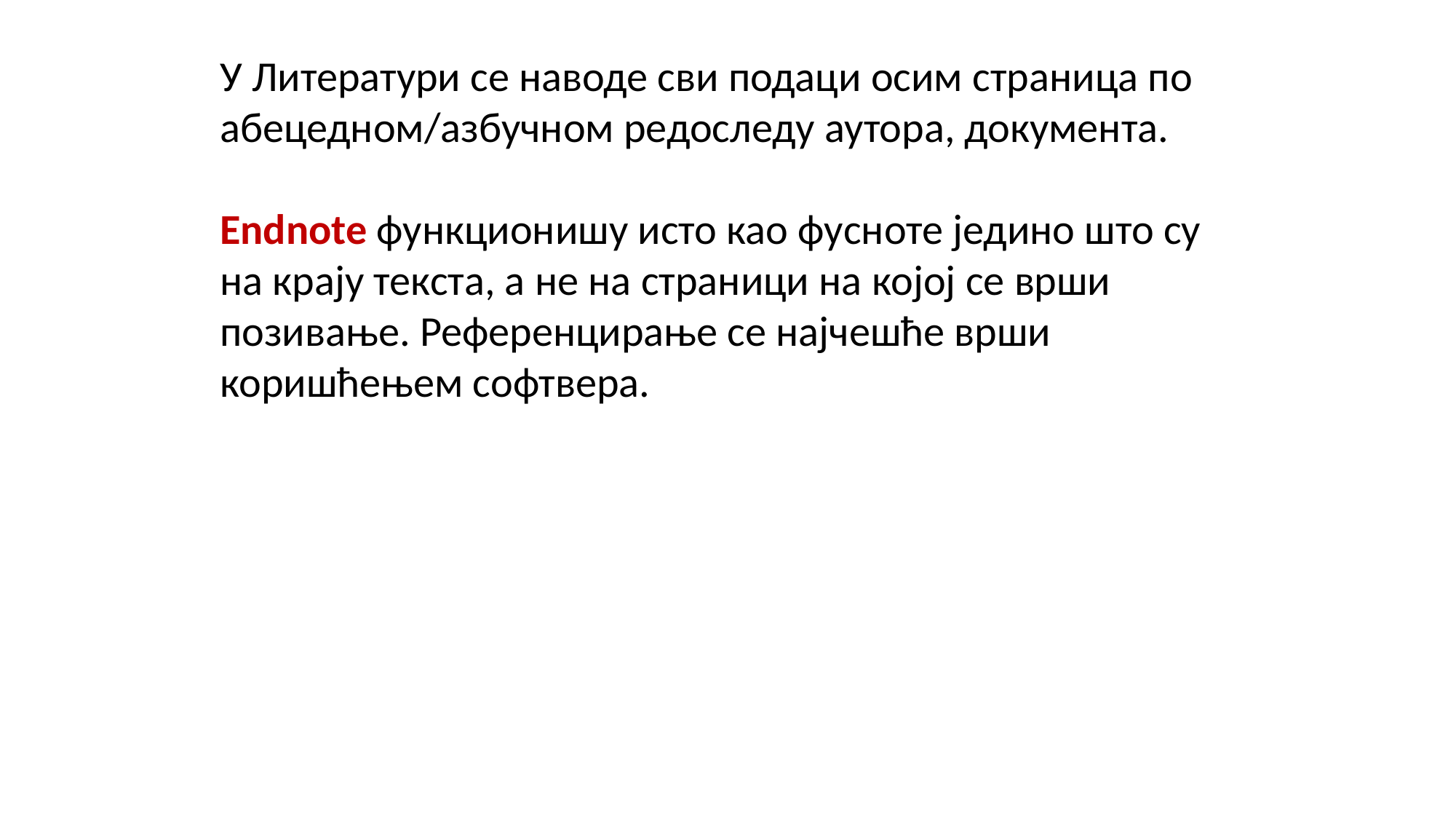

У Литератури се наводе сви подаци осим страница по абецедном/азбучном редоследу аутора, документа.

Endnote функционишу исто као фусноте једино што су на крају текста, а не на страници на којој се врши позивање. Референцирање се најчешће врши коришћењем софтвера.